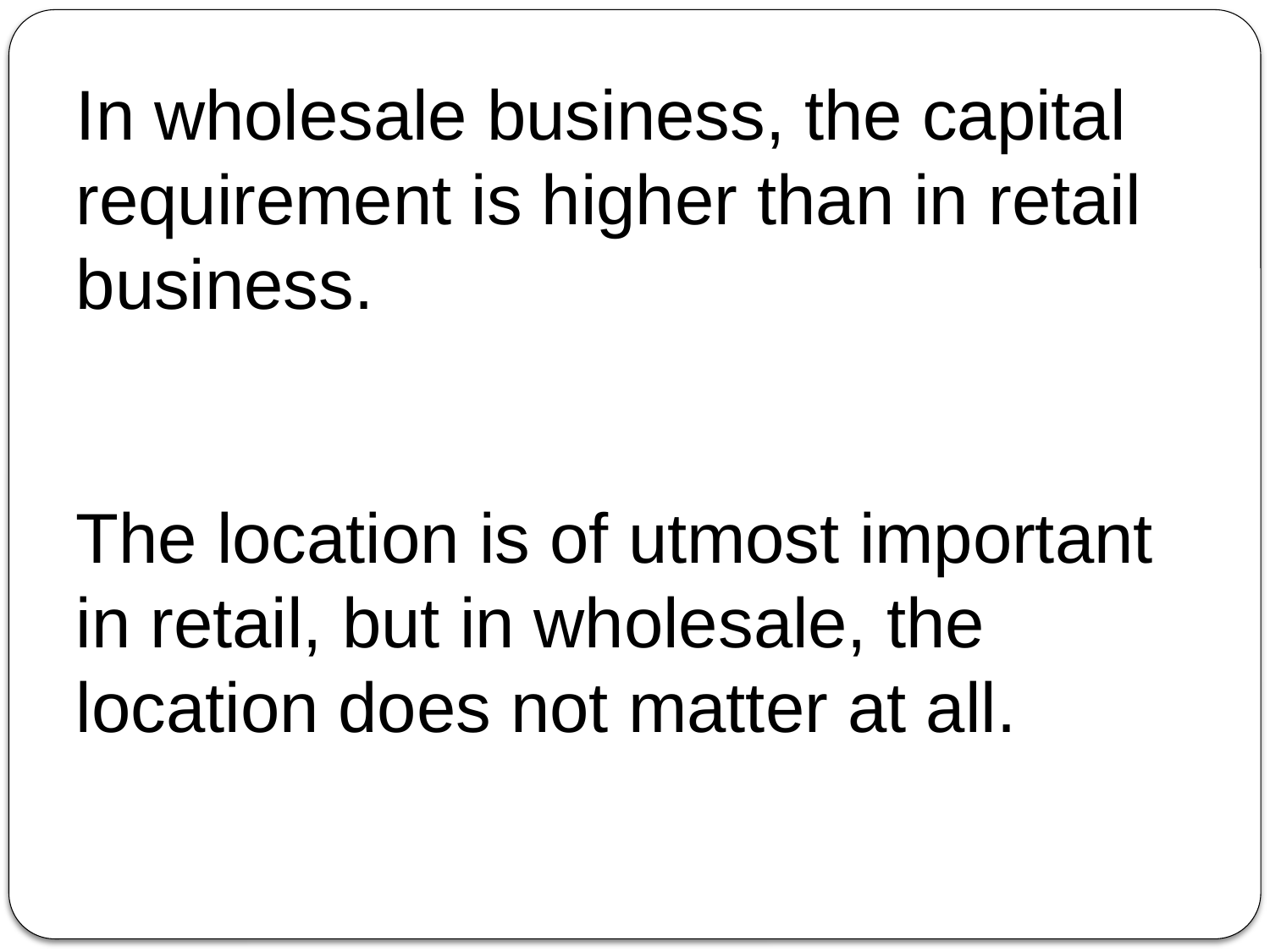

In wholesale business, the capital requirement is higher than in retail business.

The location is of utmost important in retail, but in wholesale, the location does not matter at all.